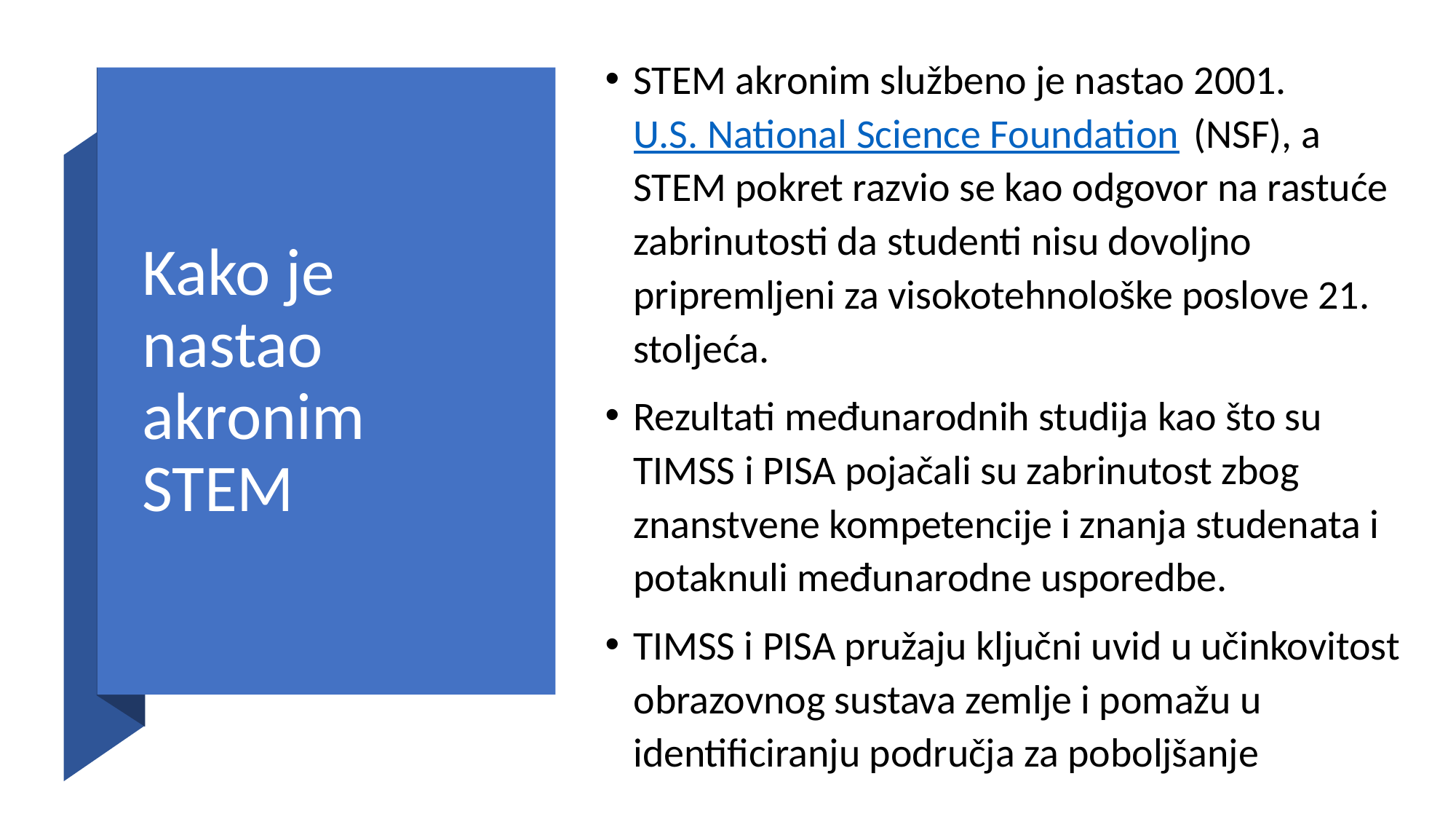

STEM akronim službeno je nastao 2001. U.S. National Science Foundation  (NSF), a STEM pokret razvio se kao odgovor na rastuće zabrinutosti da studenti nisu dovoljno pripremljeni za visokotehnološke poslove 21. stoljeća.
Rezultati međunarodnih studija kao što su TIMSS i PISA pojačali su zabrinutost zbog znanstvene kompetencije i znanja studenata i potaknuli međunarodne usporedbe.
TIMSS i PISA pružaju ključni uvid u učinkovitost obrazovnog sustava zemlje i pomažu u identificiranju područja za poboljšanje

# Kako je nastao akronim STEM